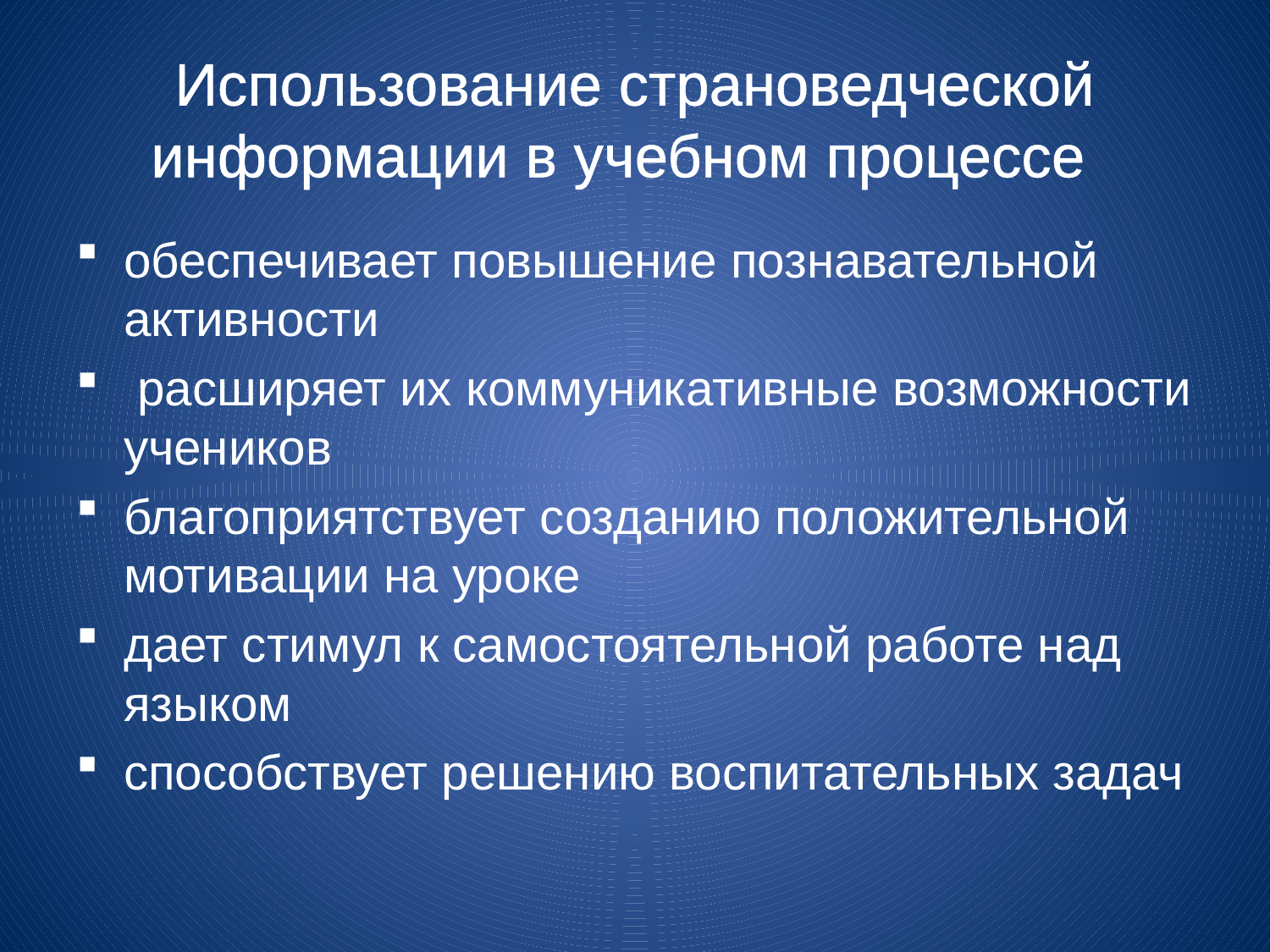

# Использование страноведческой информации в учебном процессе
обеспечивает повышение познавательной активности
 расширяет их коммуникативные возможности учеников
благоприятствует созданию положительной мотивации на уроке
дает стимул к самостоятельной работе над языком
способствует решению воспитательных задач